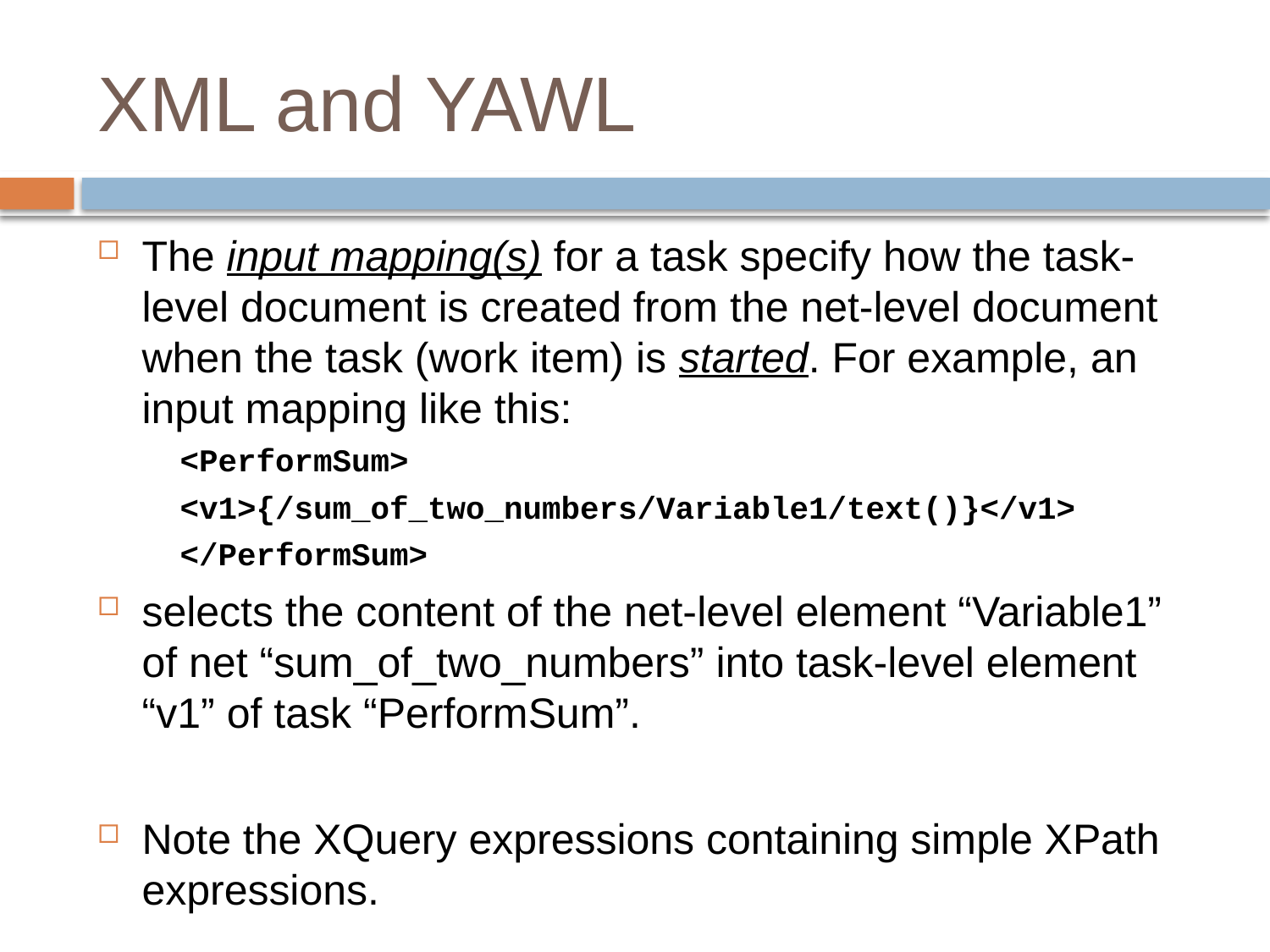

# XML and YAWL
The input mapping(s) for a task specify how the task-level document is created from the net-level document when the task (work item) is started. For example, an input mapping like this:
<PerformSum>
<v1>{/sum_of_two_numbers/Variable1/text()}</v1>
</PerformSum>
selects the content of the net-level element “Variable1” of net “sum_of_two_numbers” into task-level element “v1” of task “PerformSum”.

Note the XQuery expressions containing simple XPath expressions.